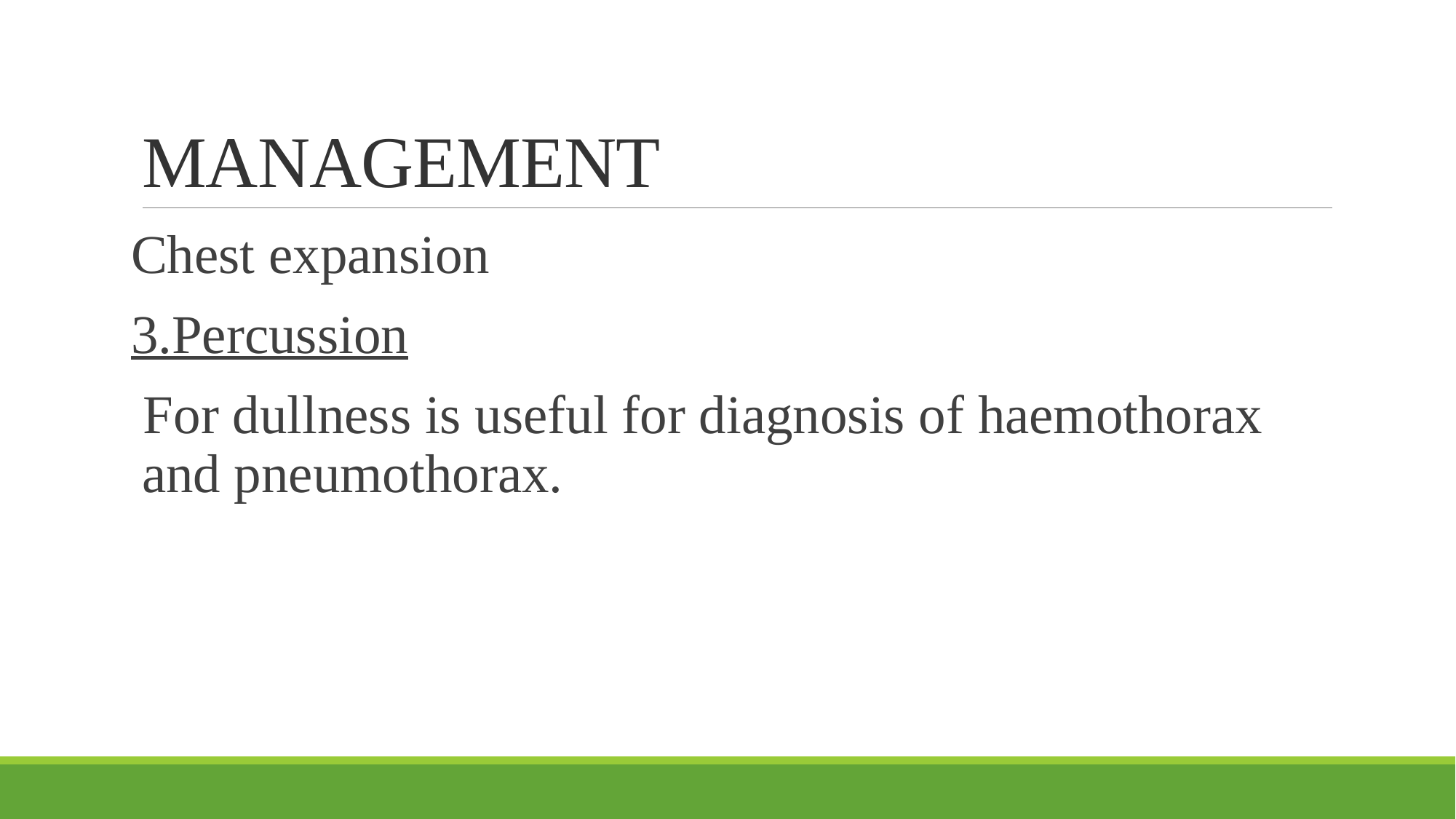

# MANAGEMENT
Chest expansion
3.Percussion
For dullness is useful for diagnosis of haemothorax and pneumothorax.